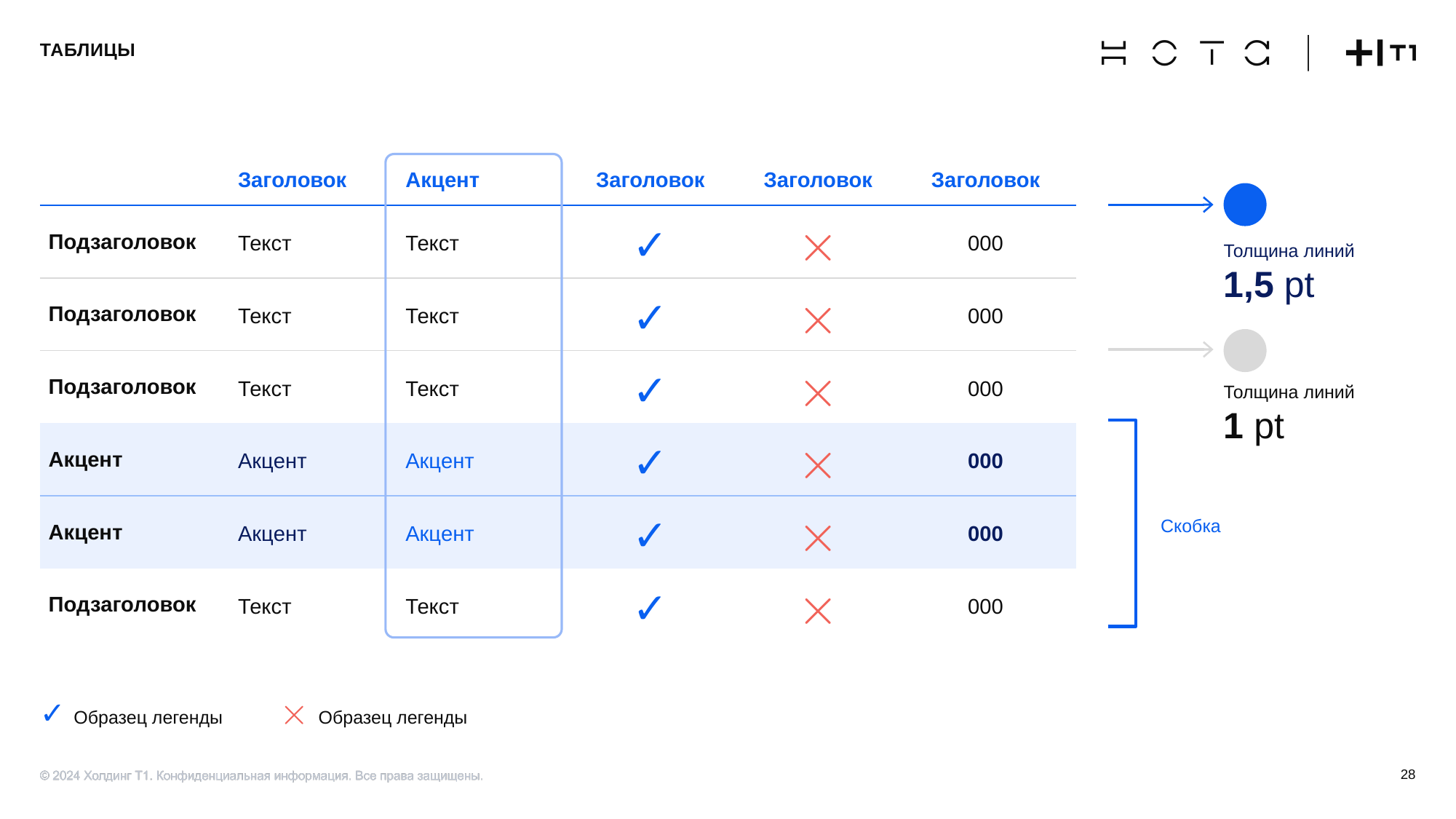

# ТАБЛИЦЫ

|  | Заголовок | Акцент | Заголовок | Заголовок | Заголовок |
| --- | --- | --- | --- | --- | --- |
| Подзаголовок | Текст | Текст | ✓ | ⨉ | 000 |
| Подзаголовок | Текст | Текст | ✓ | ⨉ | 000 |
| Подзаголовок | Текст | Текст | ✓ | ⨉ | 000 |
| Акцент | Акцент | Акцент | ✓ | ⨉ | 000 |
| Акцент | Акцент | Акцент | ✓ | ⨉ | 000 |
| Подзаголовок | Текст | Текст | ✓ | ⨉ | 000 |

Толщина линий
1,5 pt

Толщина линий
1 pt

Скобка
✓ Образец легенды
⨉ Образец легенды
28